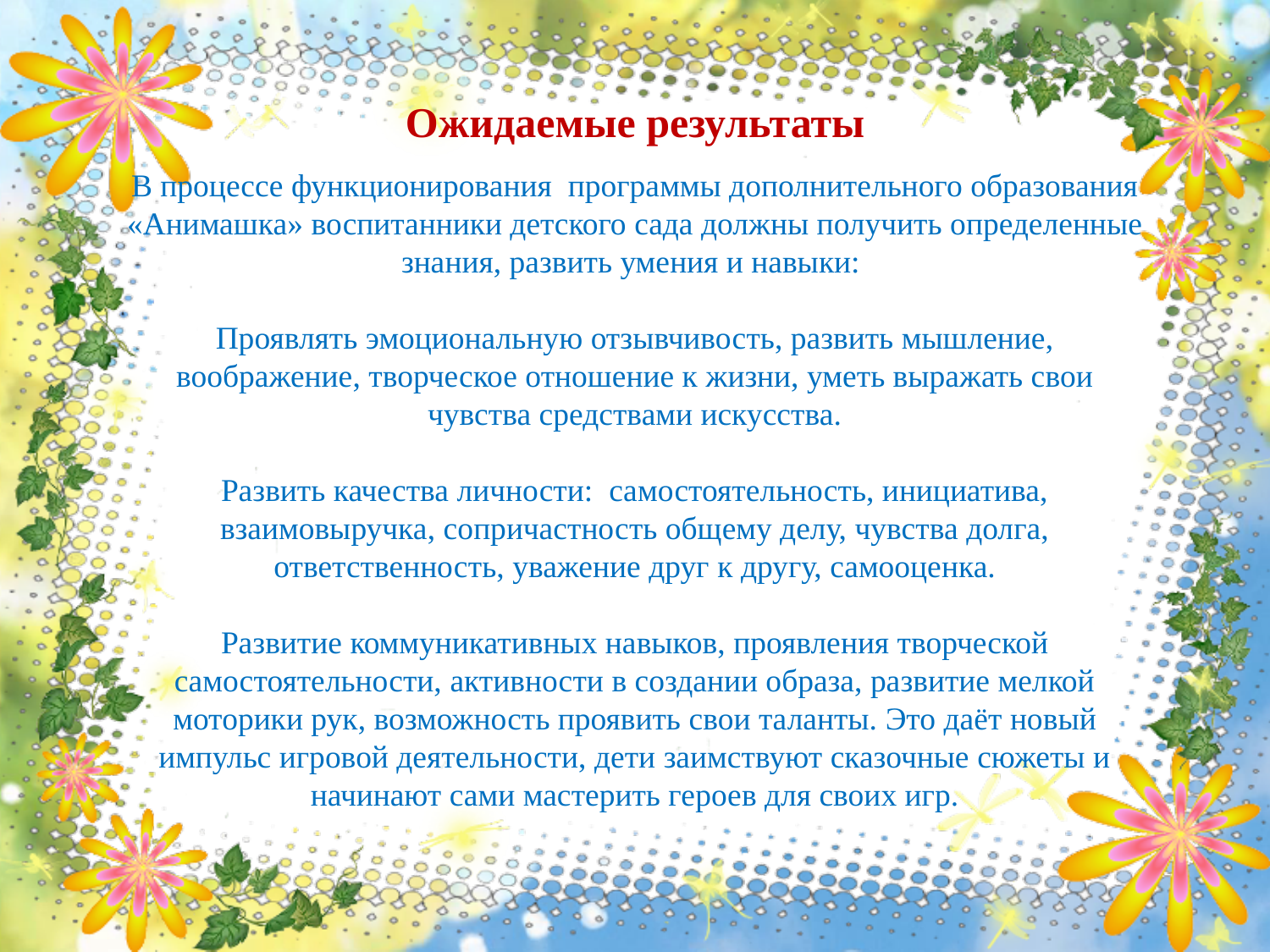

Ожидаемые результаты

В процессе функционирования  программы дополнительного образования «Анимашка» воспитанники детского сада должны получить определенные знания, развить умения и навыки:

Проявлять эмоциональную отзывчивость, развить мышление, воображение, творческое отношение к жизни, уметь выражать свои чувства средствами искусства.

Развить качества личности:  самостоятельность, инициатива, взаимовыручка, сопричастность общему делу, чувства долга, ответственность, уважение друг к другу, самооценка.

Развитие коммуникативных навыков, проявления творческой самостоятельности, активности в создании образа, развитие мелкой моторики рук, возможность проявить свои таланты. Это даёт новый импульс игровой деятельности, дети заимствуют сказочные сюжеты и начинают сами мастерить героев для своих игр.